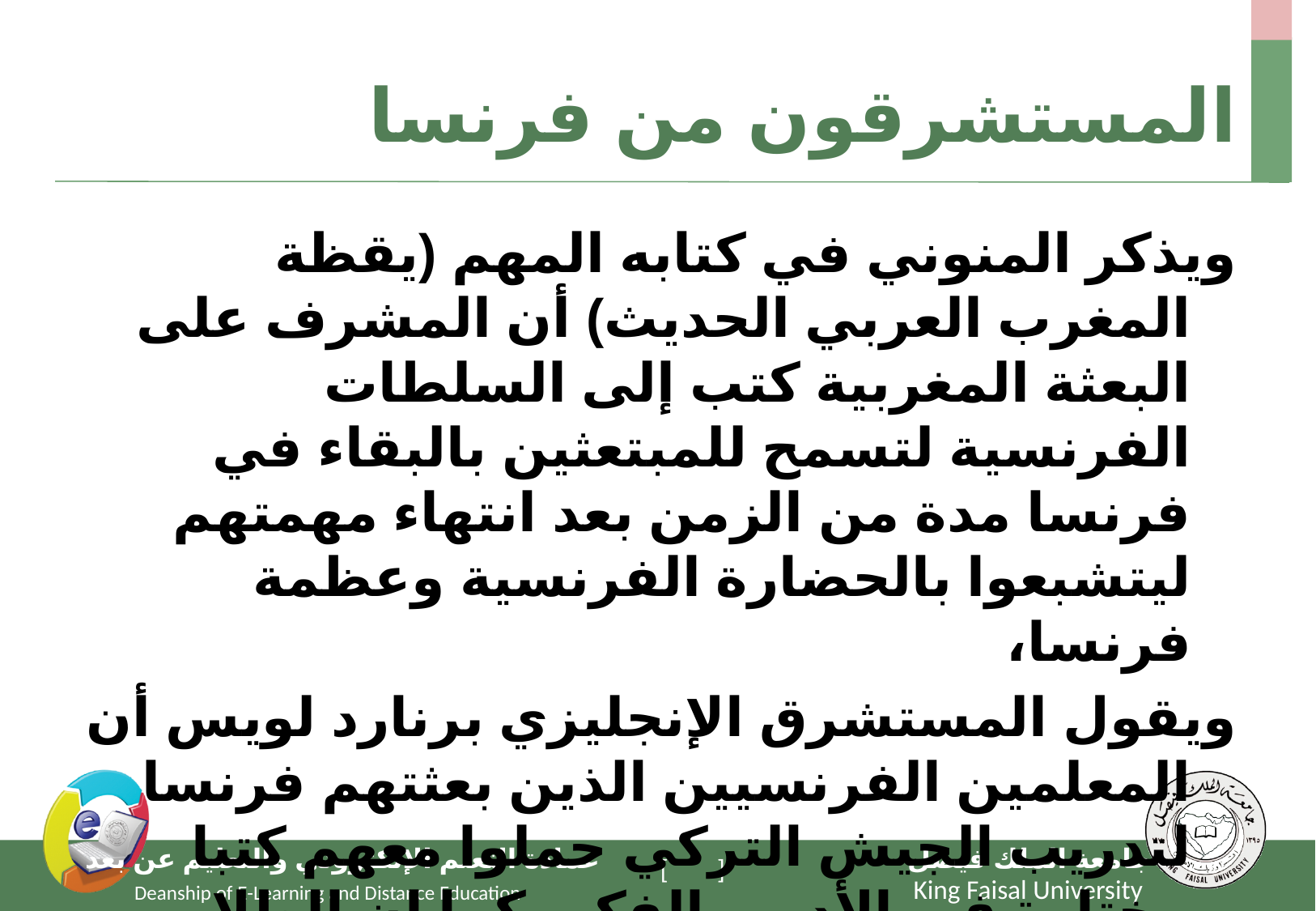

# المستشرقون من فرنسا
ويذكر المنوني في كتابه المهم (يقظة المغرب العربي الحديث) أن المشرف على البعثة المغربية كتب إلى السلطات الفرنسية لتسمح للمبتعثين بالبقاء في فرنسا مدة من الزمن بعد انتهاء مهمتهم ليتشبعوا بالحضارة الفرنسية وعظمة فرنسا،
ويقول المستشرق الإنجليزي برنارد لويس أن المعلمين الفرنسيين الذين بعثتهم فرنسا لتدريب الجيش التركي حملوا معهم كتبا مختارة في الأدب والفكر، كما إن الطلاب المبتعثين شُجّعوا على قراءة كتب الأدب والثقافة.